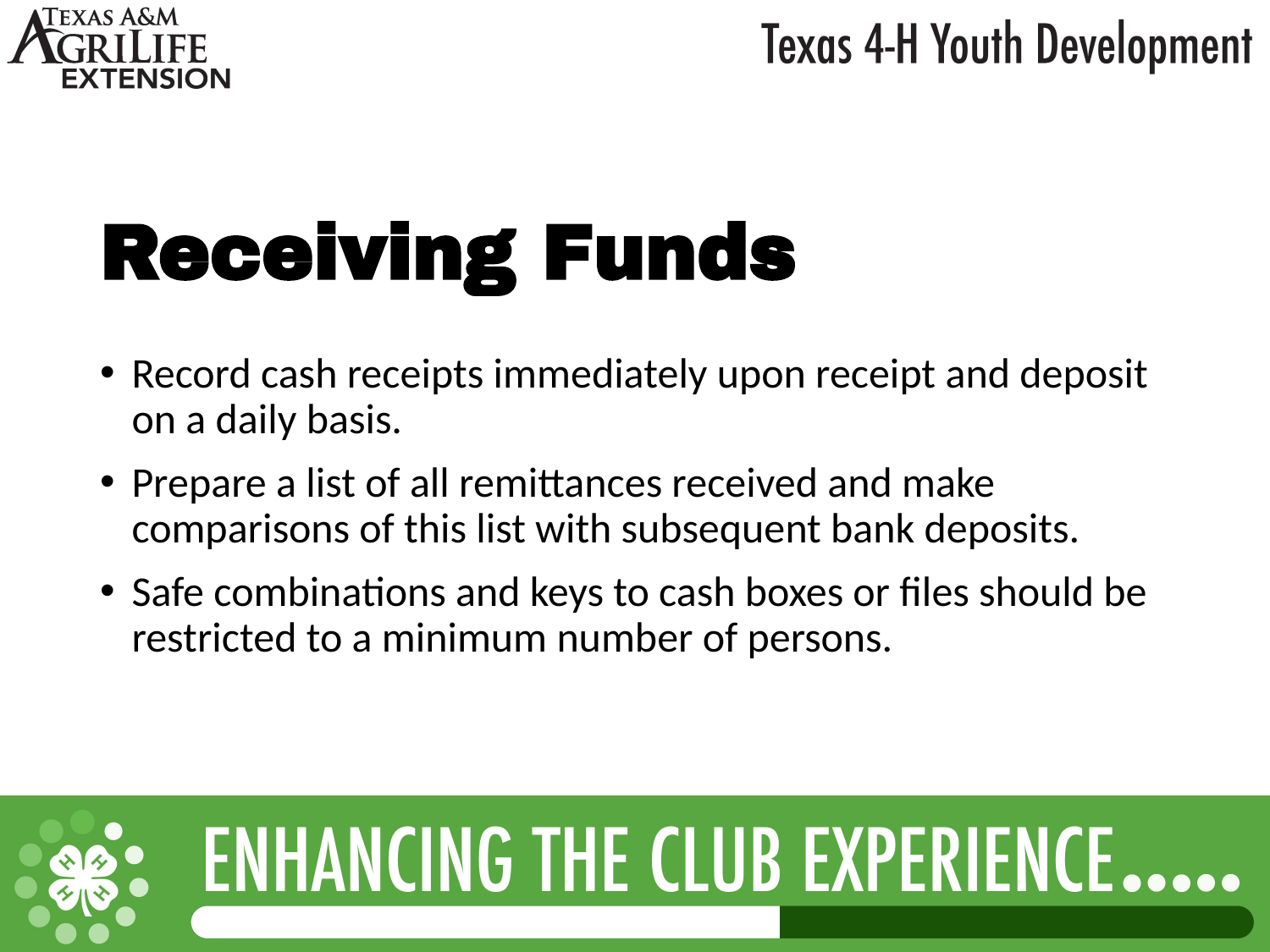

# Receiving Funds
Record cash receipts immediately upon receipt and deposit on a daily basis.
Prepare a list of all remittances received and make comparisons of this list with subsequent bank deposits.
Safe combinations and keys to cash boxes or files should be restricted to a minimum number of persons.